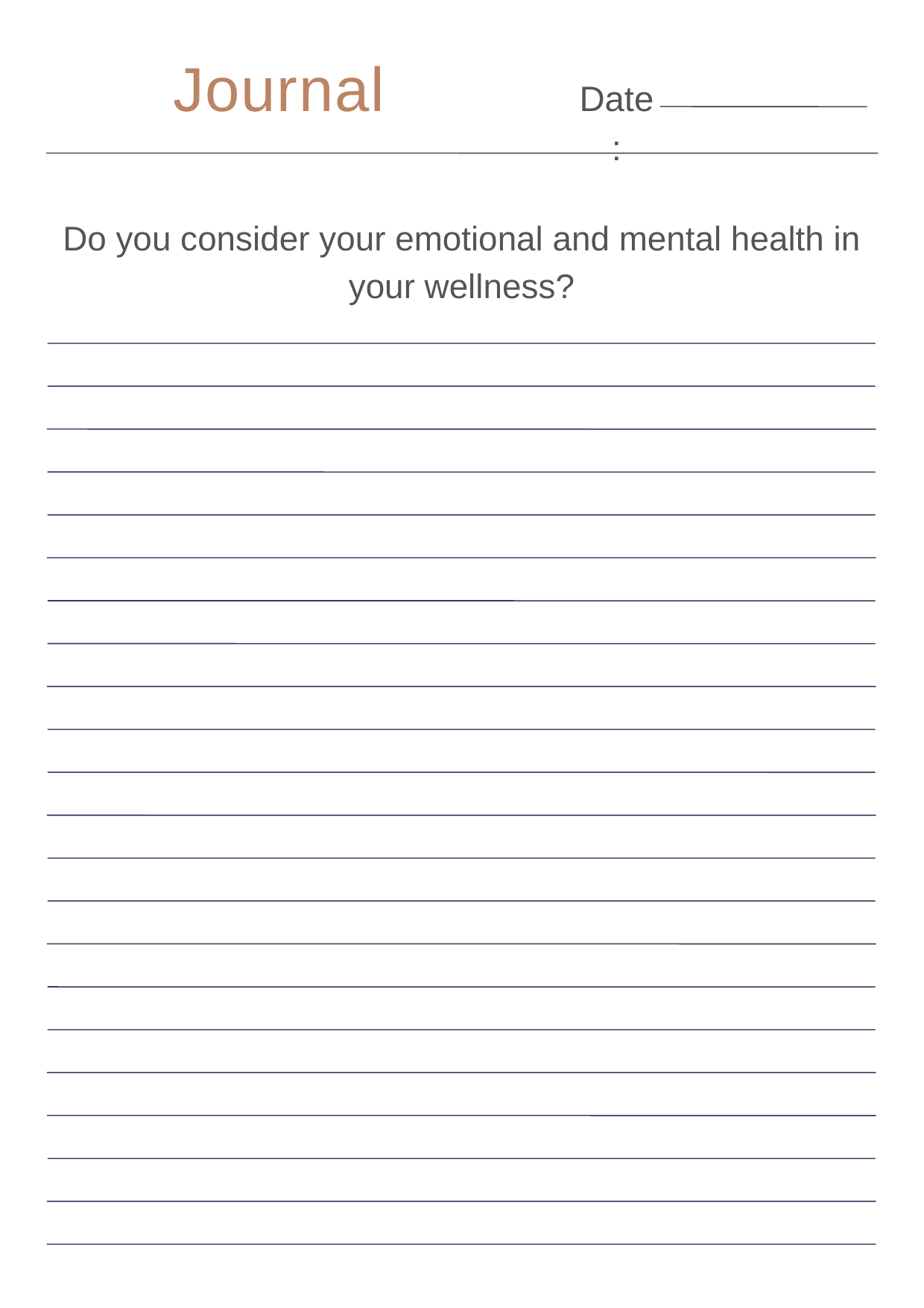

Journal
Date:

Do you consider your emotional and mental health in your wellness?